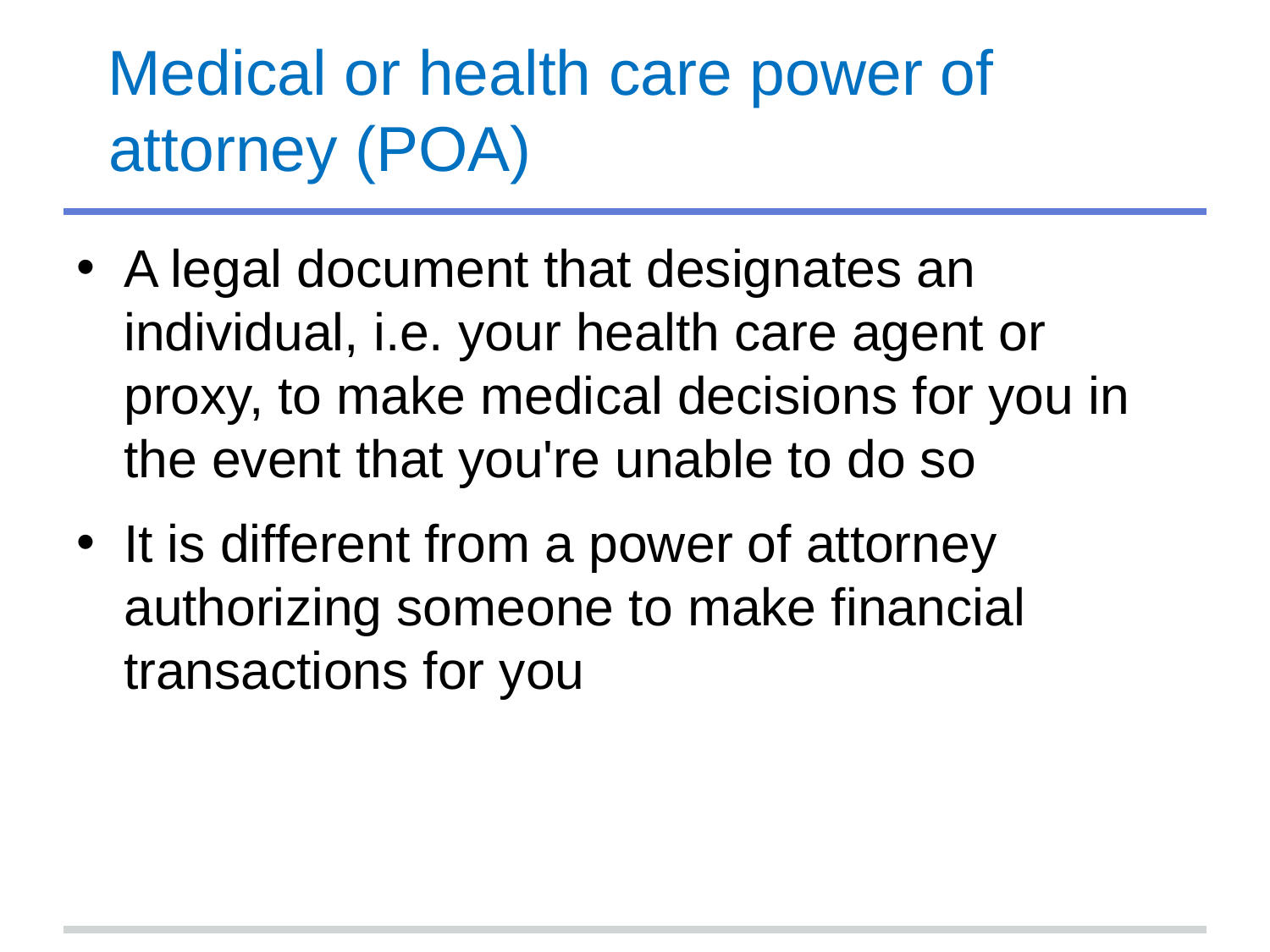

# Medical or health care power of attorney (POA)
A legal document that designates an individual, i.e. your health care agent or proxy, to make medical decisions for you in the event that you're unable to do so
It is different from a power of attorney authorizing someone to make financial transactions for you